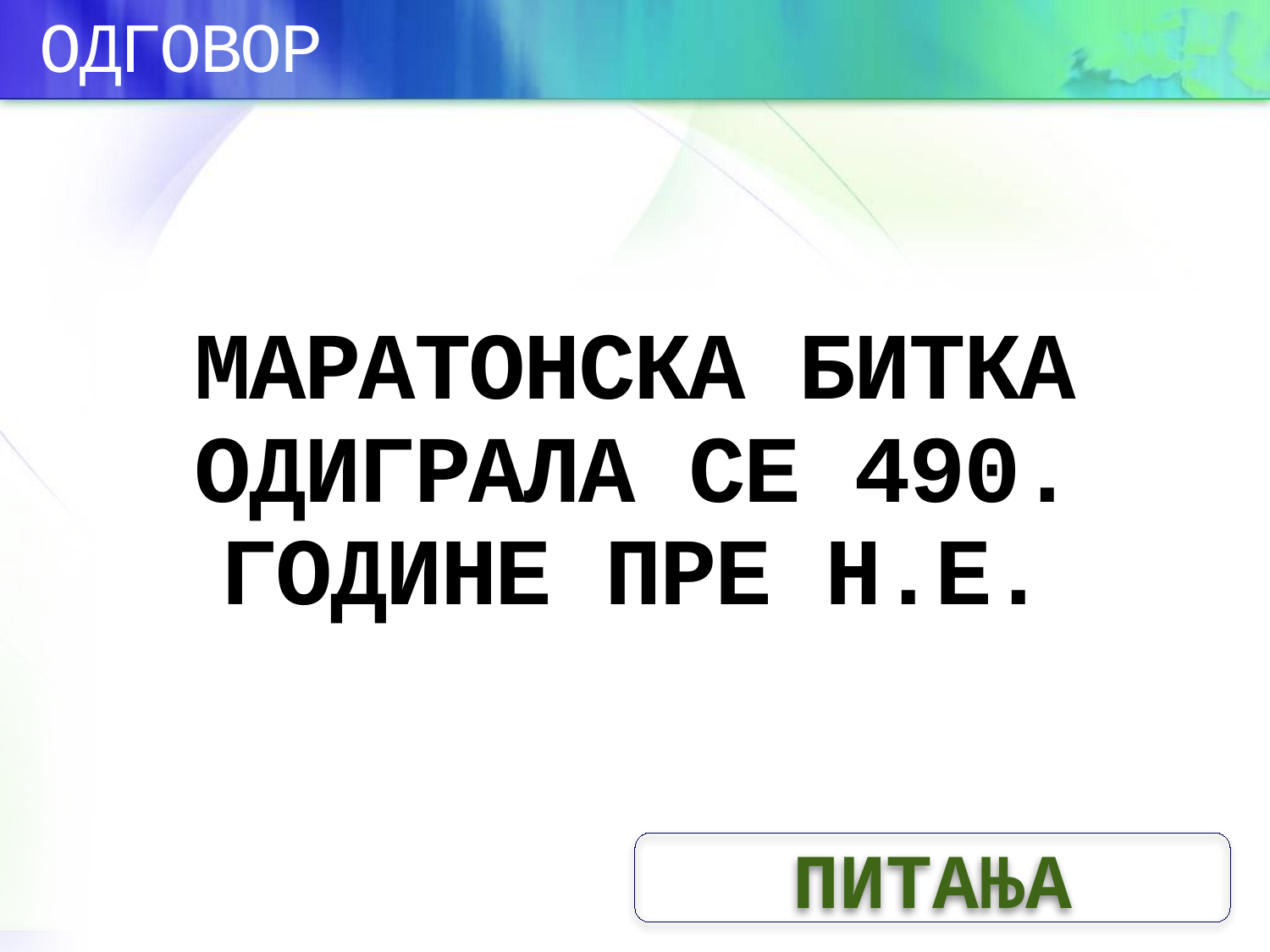

ОДГОВОР
# МАРАТОНСКА БИТКА ОДИГРАЛА СЕ 490. ГОДИНЕ ПРЕ Н.Е.
ПИТАЊА